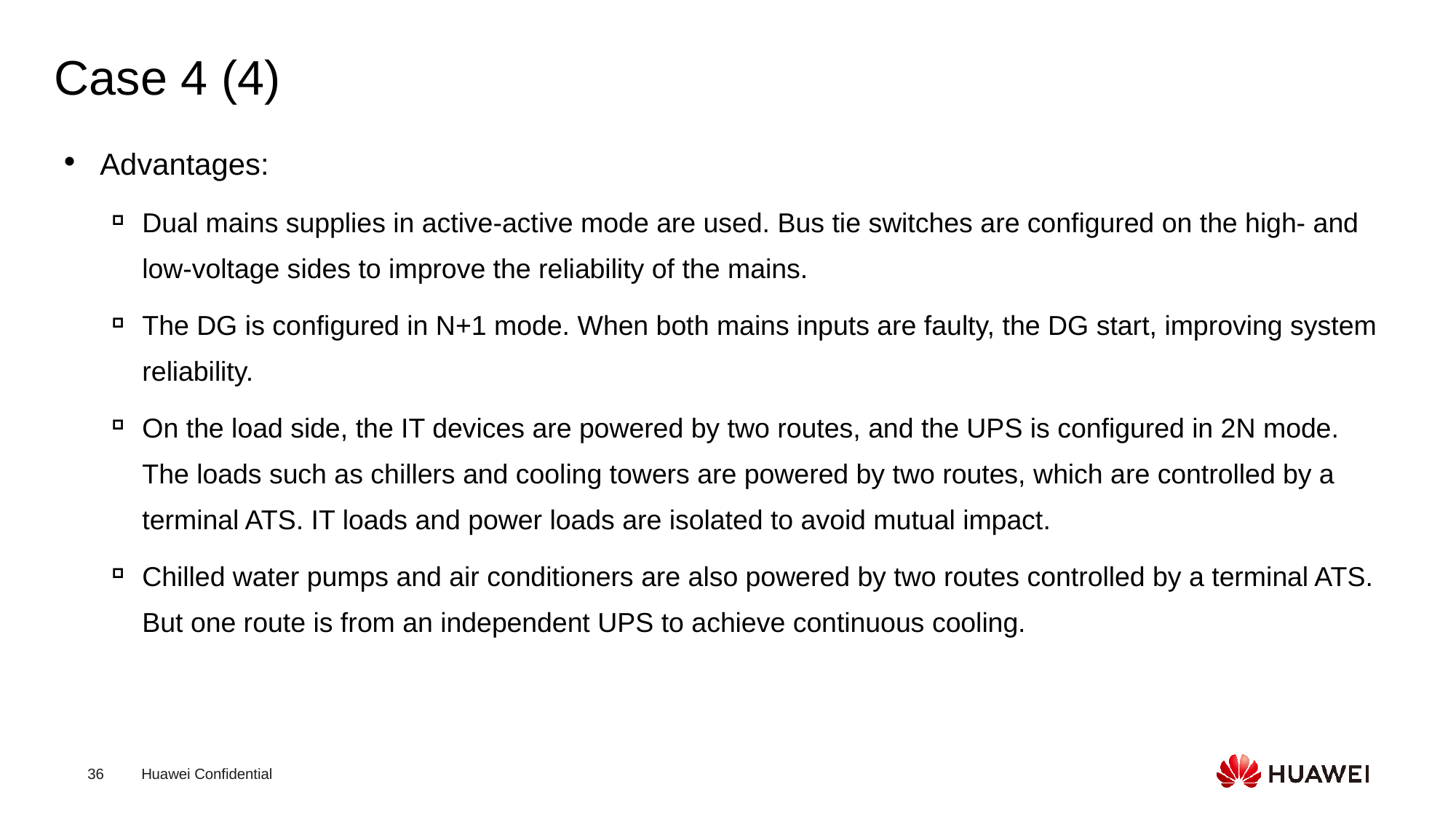

# Case 4 (4)
Advantages:
Dual mains supplies in active-active mode are used. Bus tie switches are configured on the high- and low-voltage sides to improve the reliability of the mains.
The DG is configured in N+1 mode. When both mains inputs are faulty, the DG start, improving system reliability.
On the load side, the IT devices are powered by two routes, and the UPS is configured in 2N mode. The loads such as chillers and cooling towers are powered by two routes, which are controlled by a terminal ATS. IT loads and power loads are isolated to avoid mutual impact.
Chilled water pumps and air conditioners are also powered by two routes controlled by a terminal ATS. But one route is from an independent UPS to achieve continuous cooling.